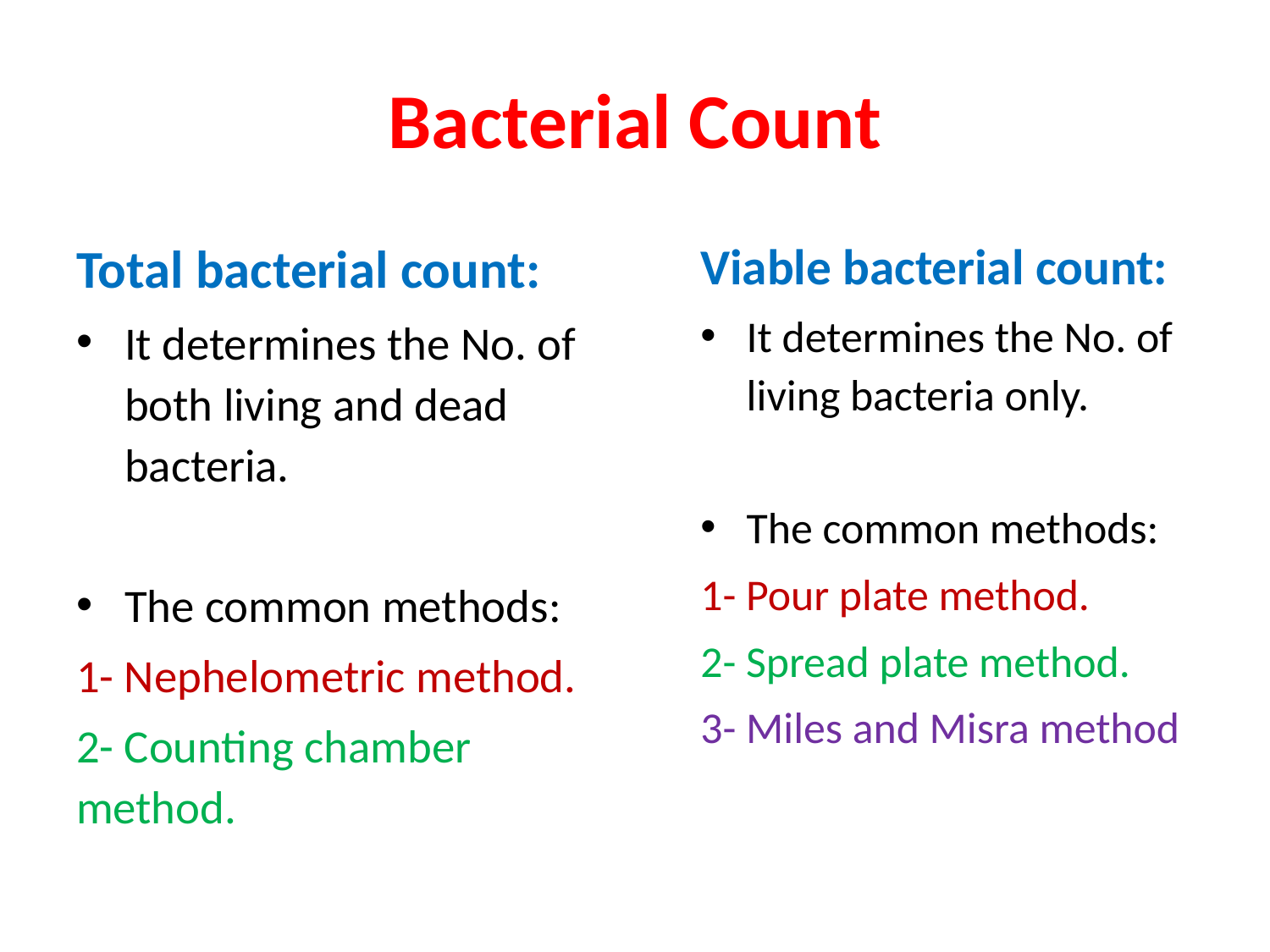

# Bacterial Count
Total bacterial count:
It determines the No. of both living and dead bacteria.

The common methods:
1- Nephelometric method.
2- Counting chamber method.

Viable bacterial count:
It determines the No. of living bacteria only.

The common methods:
1- Pour plate method.
2- Spread plate method.
3- Miles and Misra method